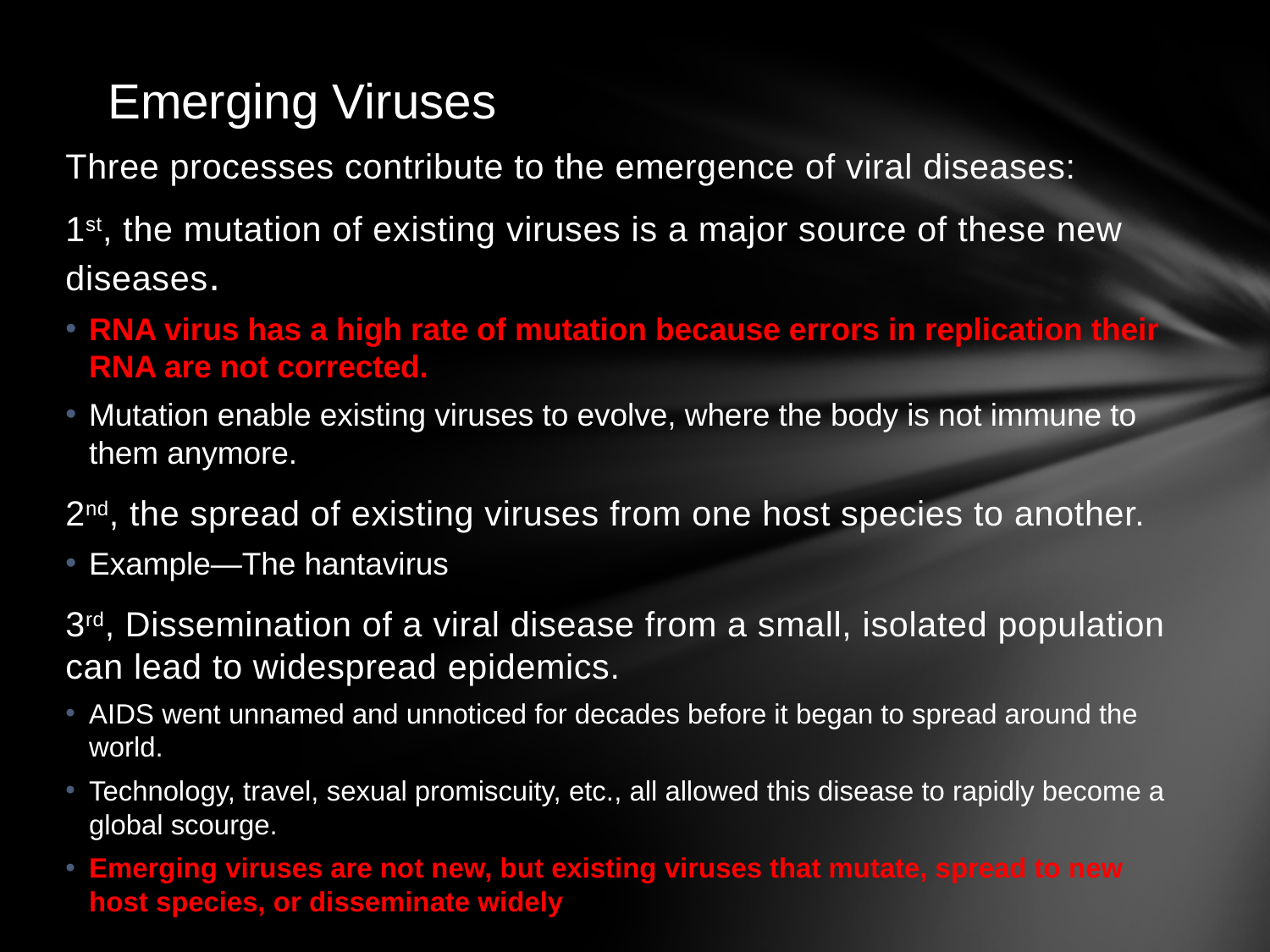

Emerging Viruses
Three processes contribute to the emergence of viral diseases:
1st, the mutation of existing viruses is a major source of these new diseases.
RNA virus has a high rate of mutation because errors in replication their RNA are not corrected.
Mutation enable existing viruses to evolve, where the body is not immune to them anymore.
2nd, the spread of existing viruses from one host species to another.
Example—The hantavirus
3rd, Dissemination of a viral disease from a small, isolated population can lead to widespread epidemics.
AIDS went unnamed and unnoticed for decades before it began to spread around the world.
Technology, travel, sexual promiscuity, etc., all allowed this disease to rapidly become a global scourge.
Emerging viruses are not new, but existing viruses that mutate, spread to new host species, or disseminate widely